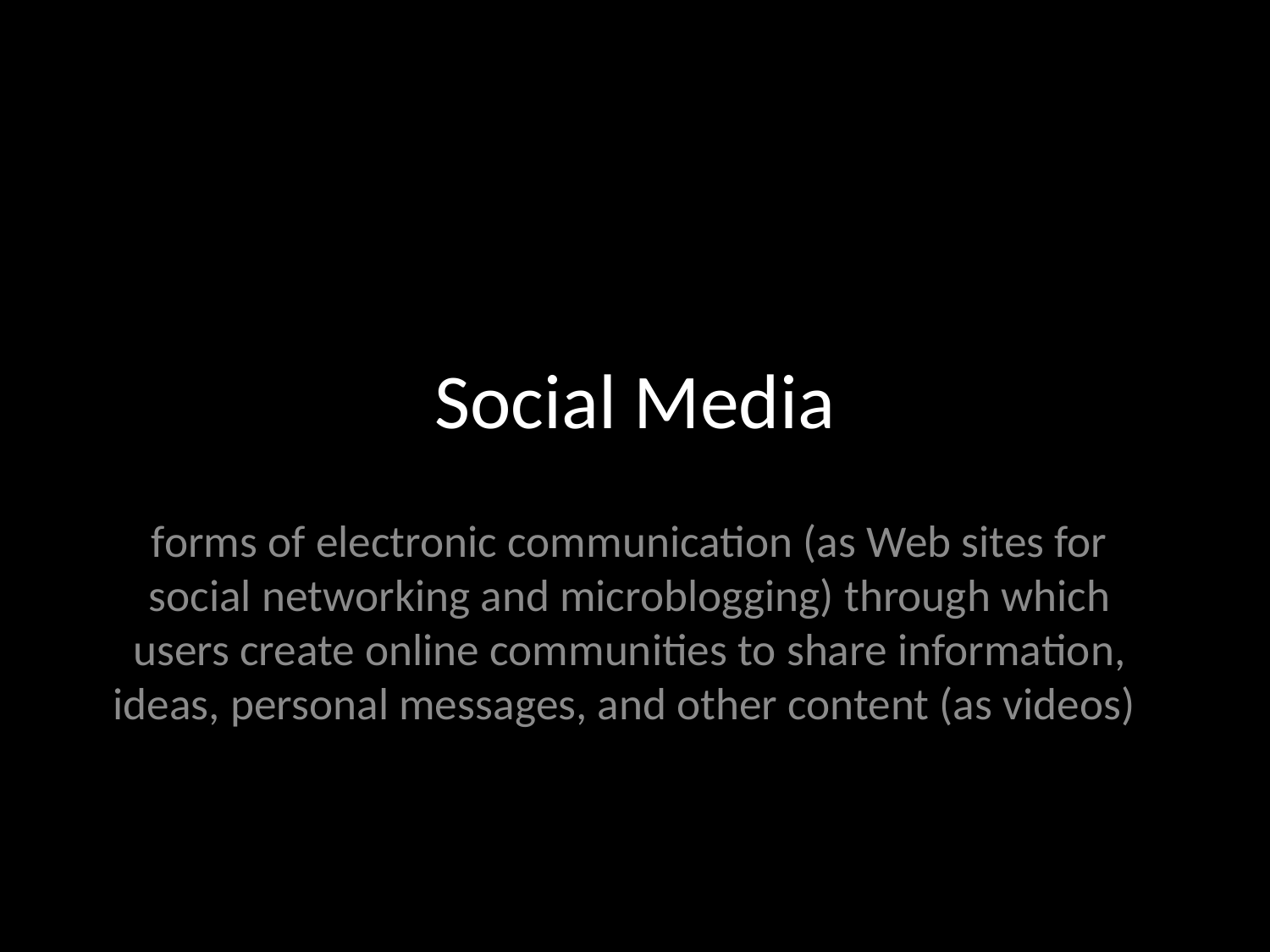

# Social Media
forms of electronic communication (as Web sites for social networking and microblogging) through which users create online communities to share information, ideas, personal messages, and other content (as videos)